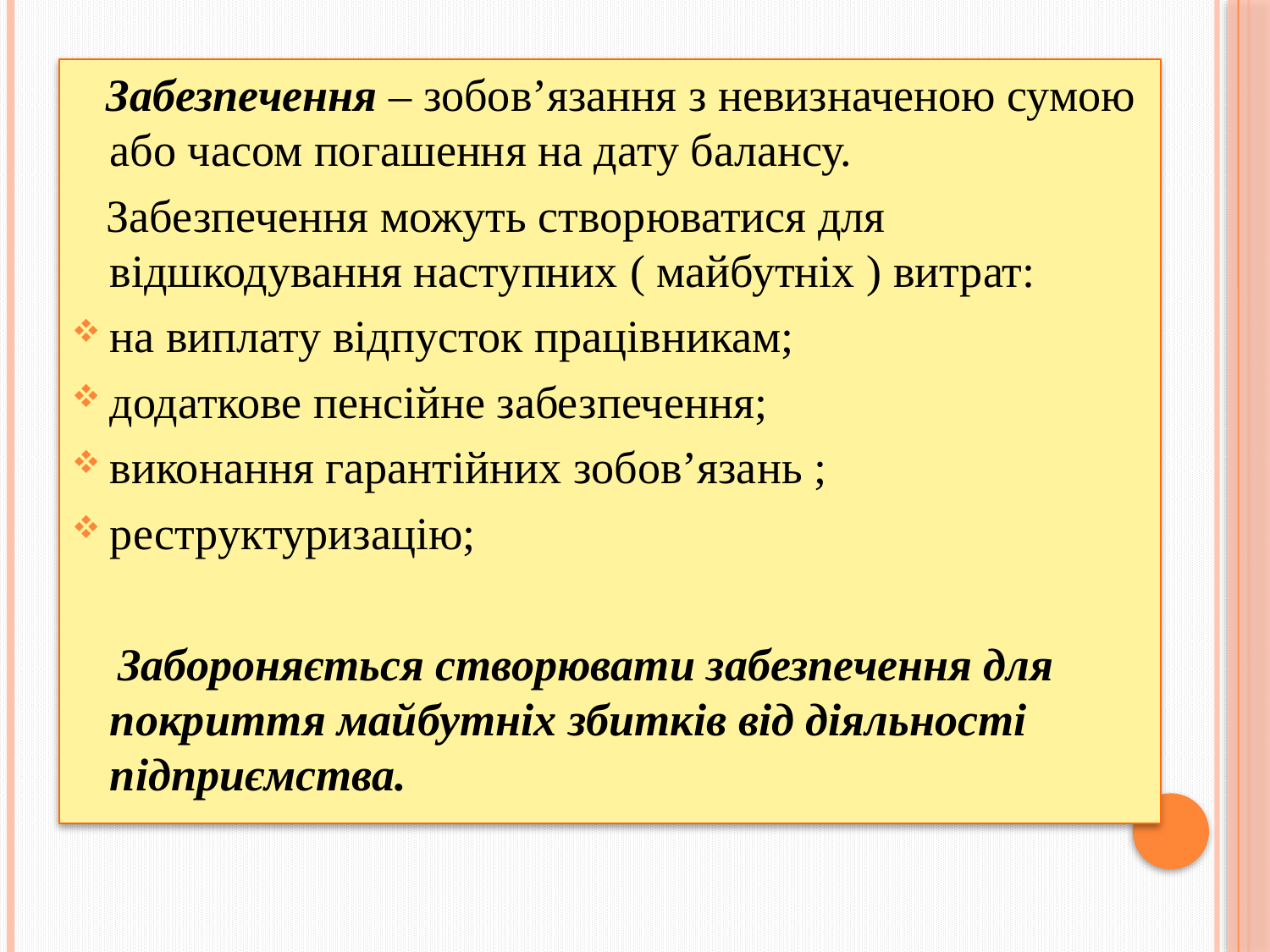

Забезпечення – зобов’язання з невизначеною сумою або часом погашення на дату балансу.
   Забезпечення можуть створюватися для відшкодування наступних ( майбутніх ) витрат:
на виплату відпусток працівникам;
додаткове пенсійне забезпечення;
виконання гарантійних зобов’язань ;
реструктуризацію;

    Забороняється створювати забезпечення для покриття майбутніх збитків від діяльності підприємства.